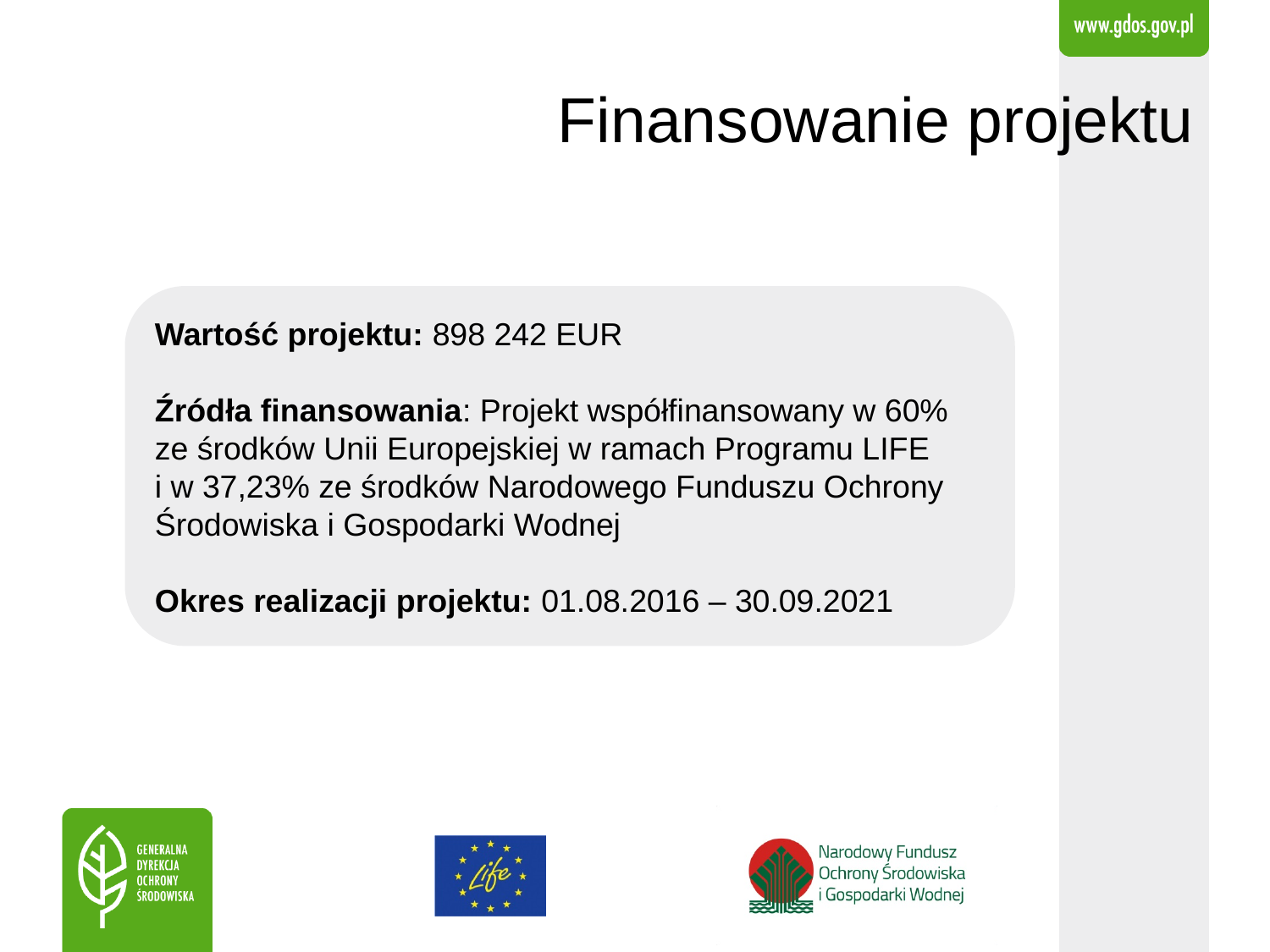

# Finansowanie projektu
Wartość projektu: 898 242 EUR

Źródła finansowania: Projekt współfinansowany w 60% ze środków Unii Europejskiej w ramach Programu LIFE
i w 37,23% ze środków Narodowego Funduszu Ochrony Środowiska i Gospodarki Wodnej

Okres realizacji projektu: 01.08.2016 – 30.09.2021